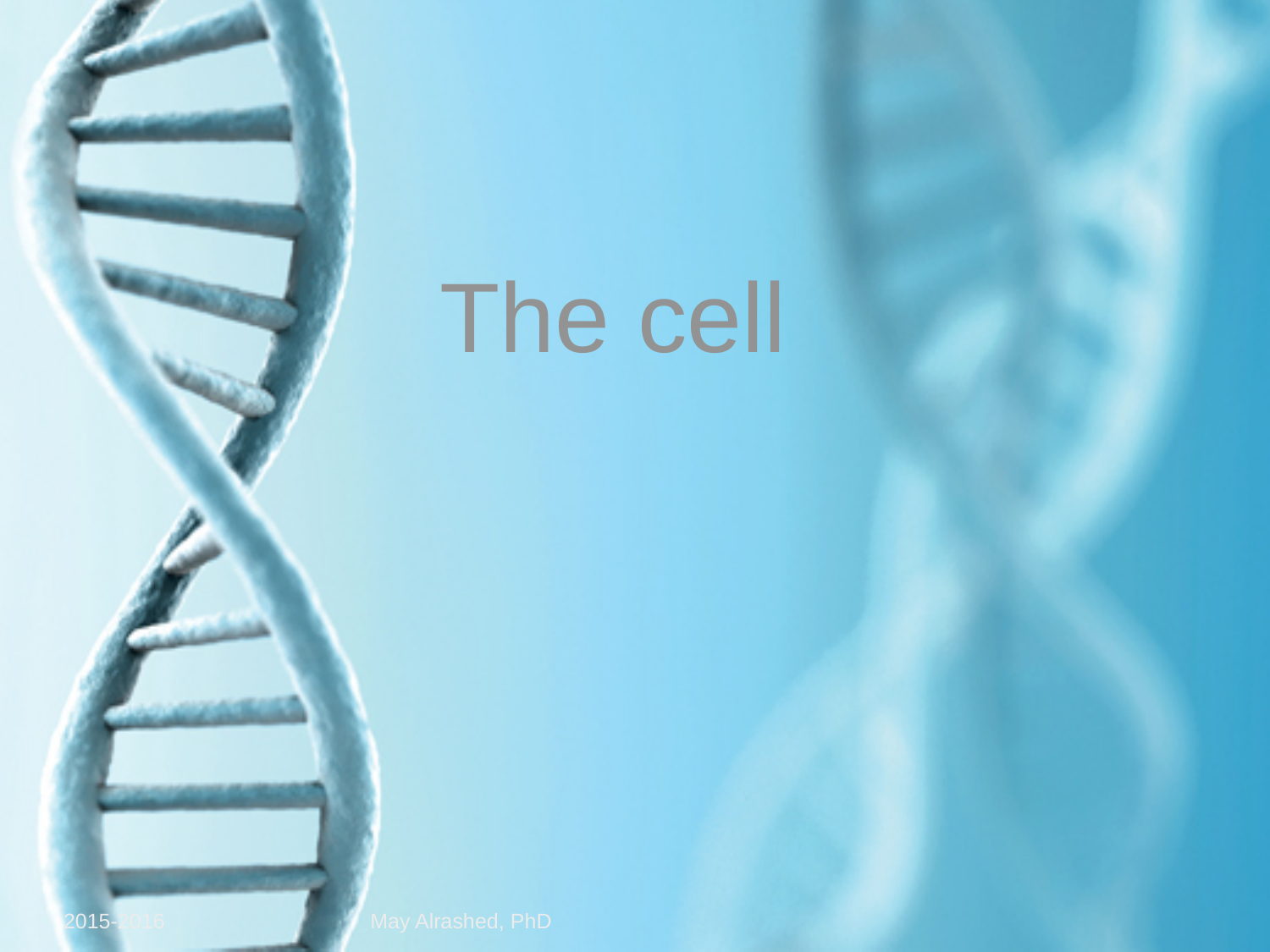

# The cell
2015-2016
May Alrashed, PhD